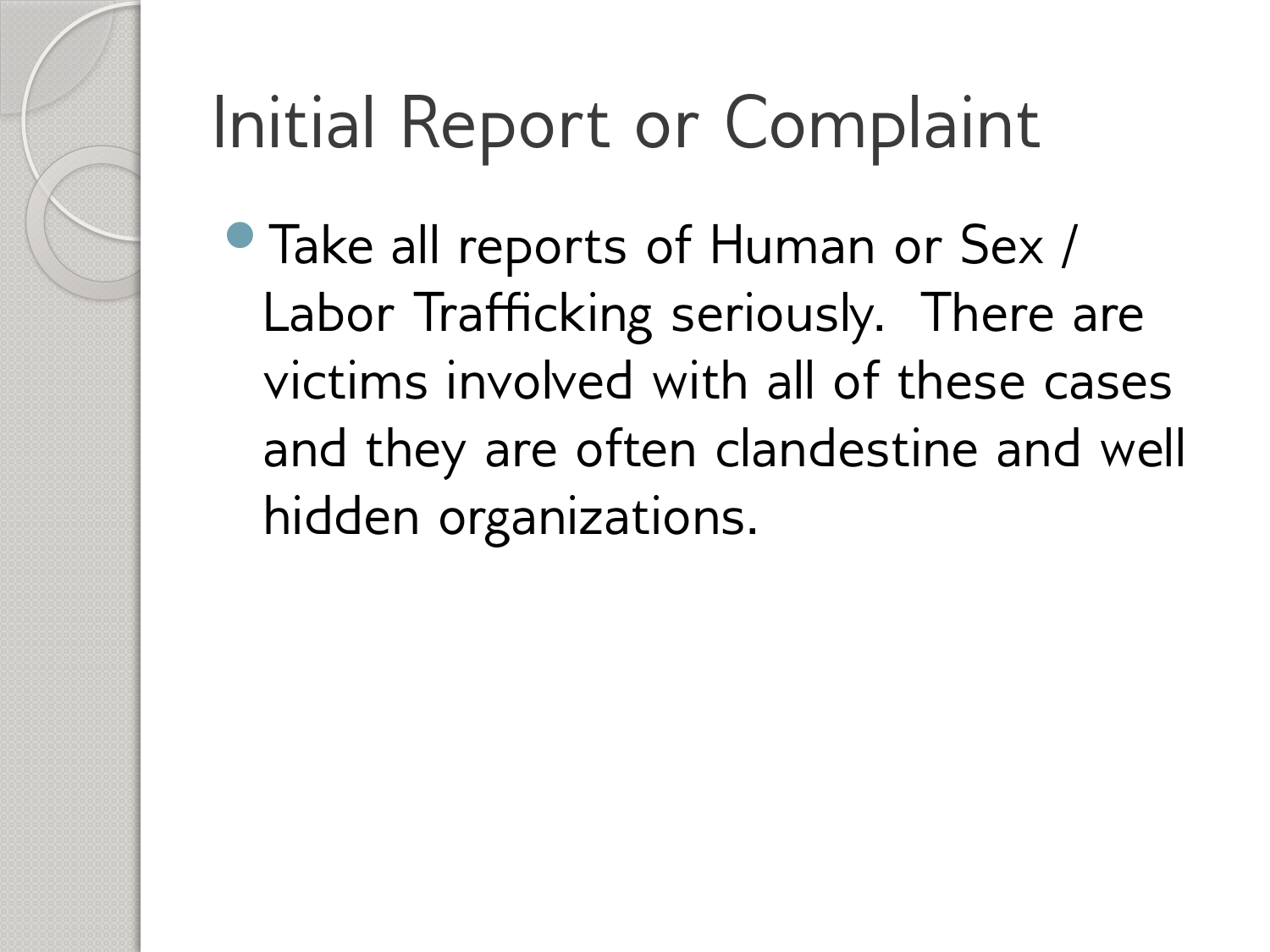

# Initial Report or Complaint
Take all reports of Human or Sex / Labor Trafficking seriously.  There are victims involved with all of these cases and they are often clandestine and well hidden organizations.